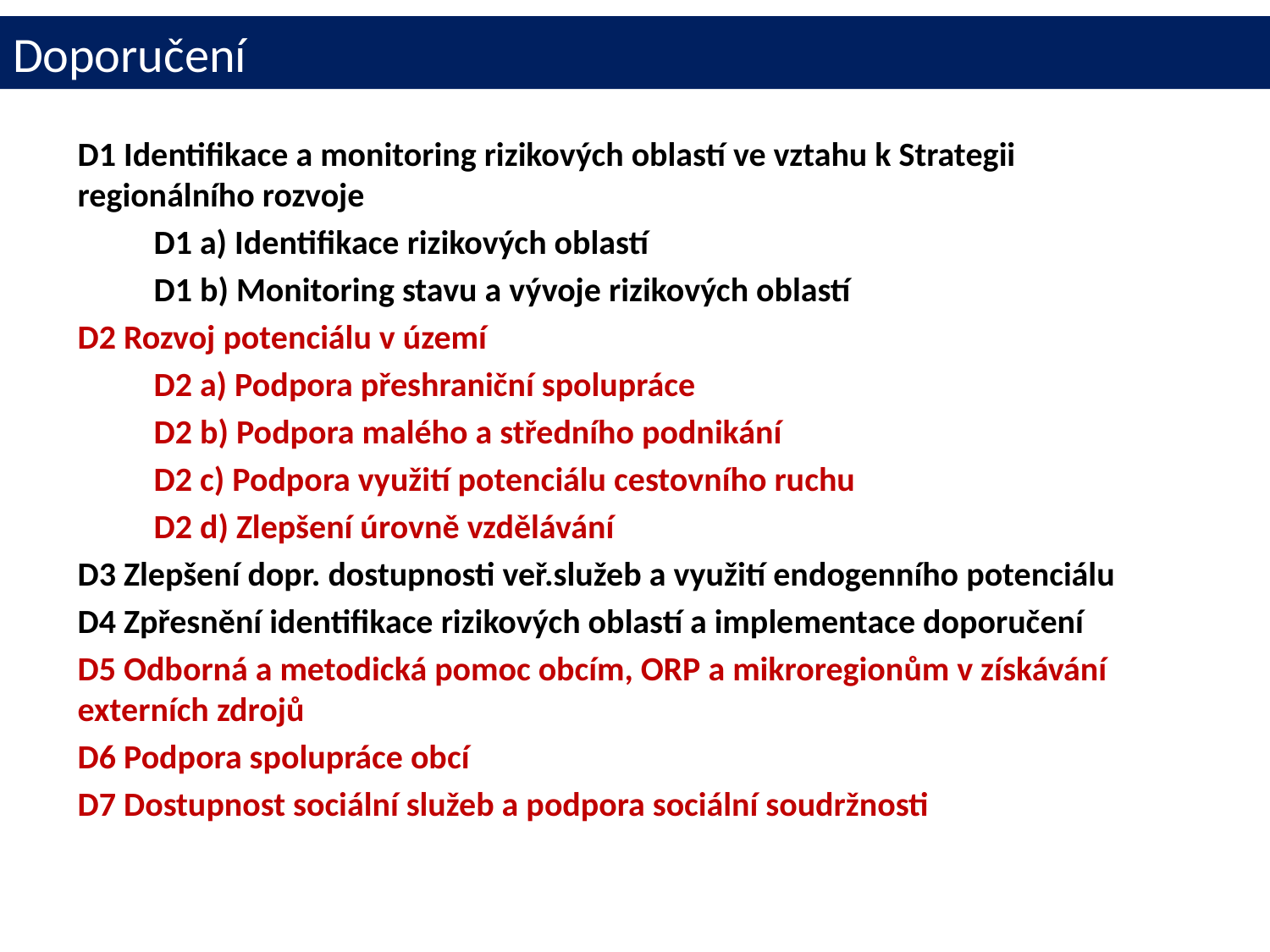

# Doporučení
D1 Identifikace a monitoring rizikových oblastí ve vztahu k Strategii regionálního rozvoje
	D1 a) Identifikace rizikových oblastí
	D1 b) Monitoring stavu a vývoje rizikových oblastí
D2 Rozvoj potenciálu v území
	D2 a) Podpora přeshraniční spolupráce
	D2 b) Podpora malého a středního podnikání
	D2 c) Podpora využití potenciálu cestovního ruchu
	D2 d) Zlepšení úrovně vzdělávání
D3 Zlepšení dopr. dostupnosti veř.služeb a využití endogenního potenciálu
D4 Zpřesnění identifikace rizikových oblastí a implementace doporučení
D5 Odborná a metodická pomoc obcím, ORP a mikroregionům v získávání externích zdrojů
D6 Podpora spolupráce obcí
D7 Dostupnost sociální služeb a podpora sociální soudržnosti